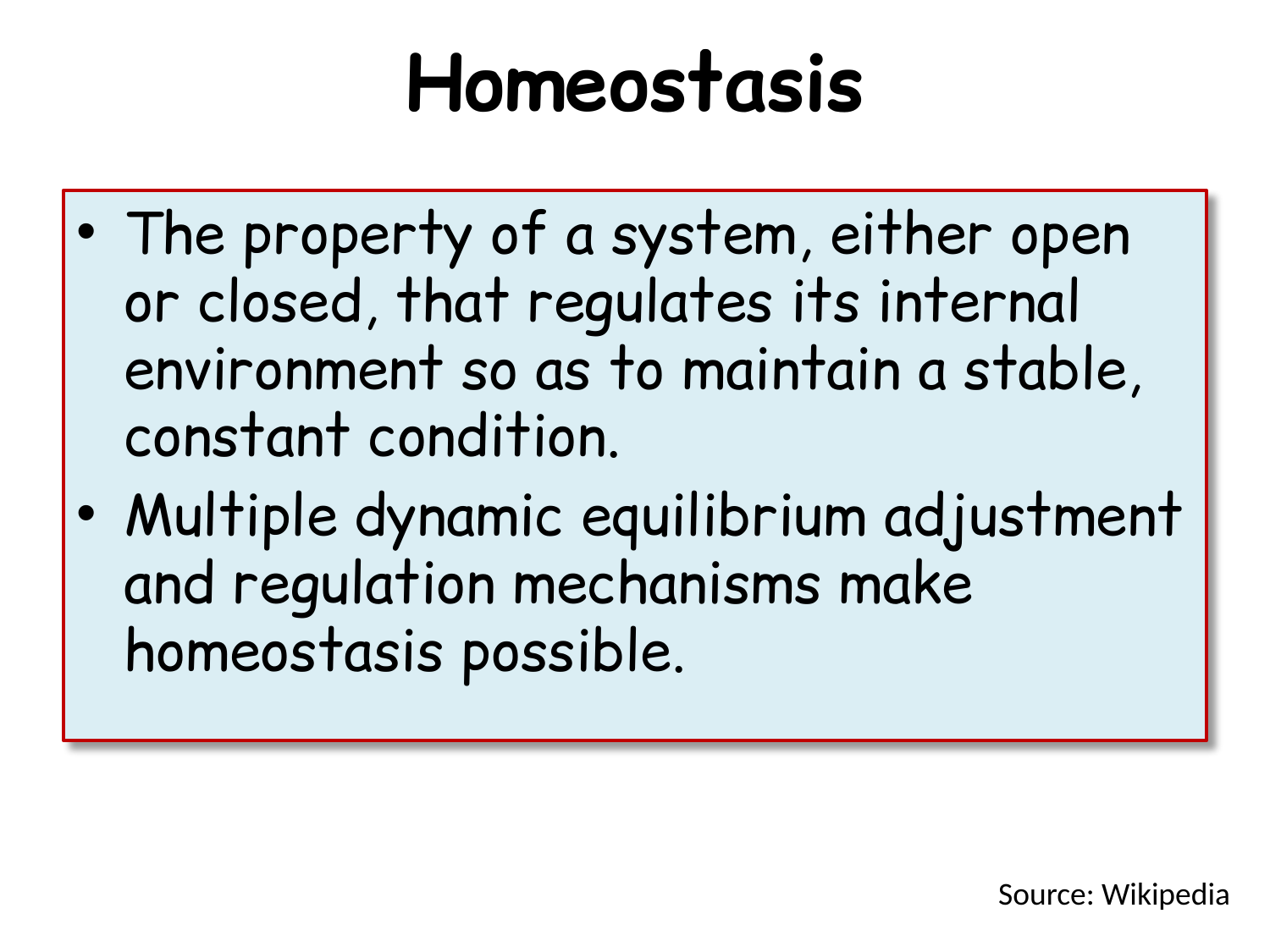

# Homeostasis
The property of a system, either open or closed, that regulates its internal environment so as to maintain a stable, constant condition.
Multiple dynamic equilibrium adjustment and regulation mechanisms make homeostasis possible.
Source: Wikipedia